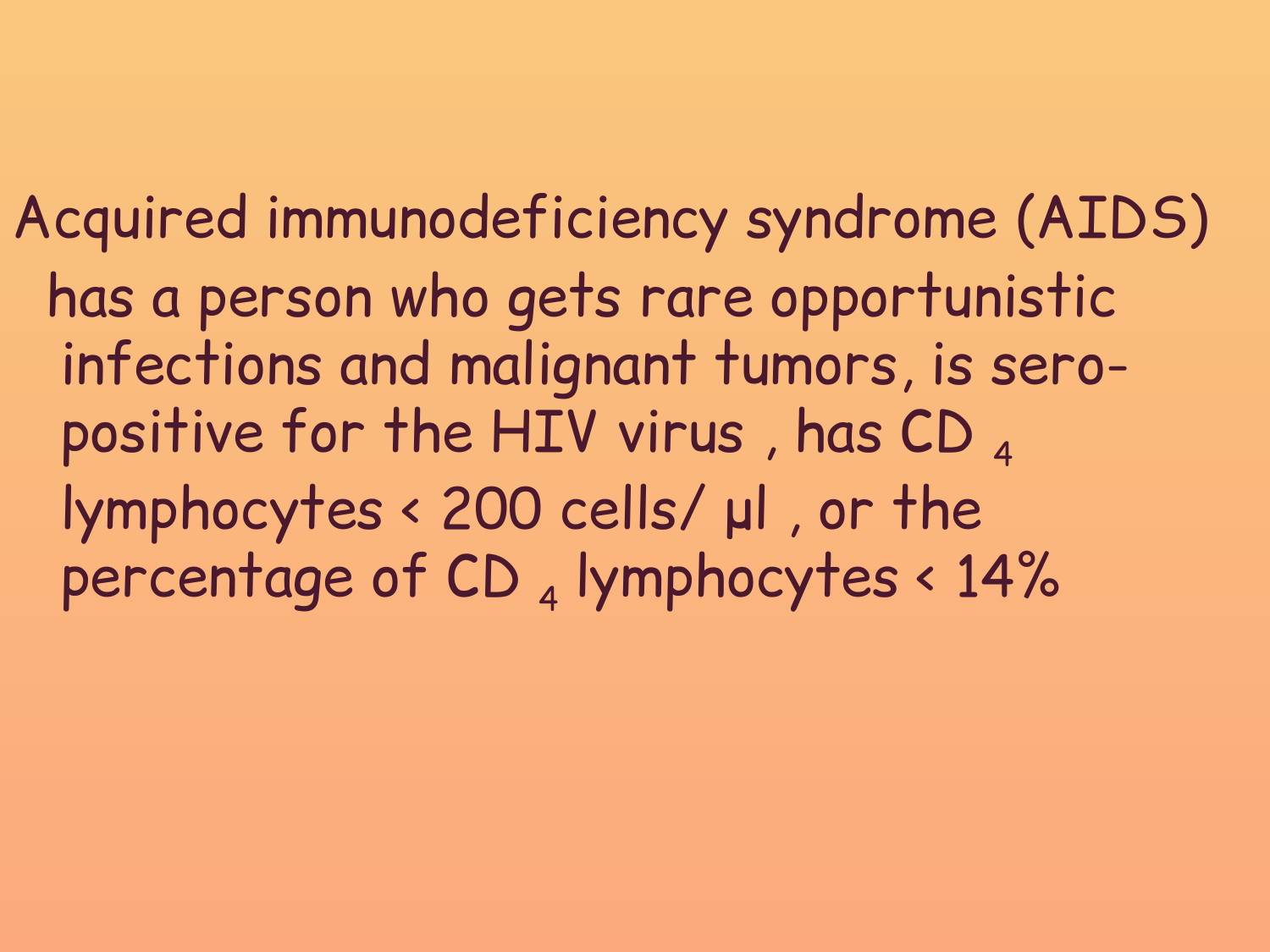

Acquired immunodeficiency syndrome (AIDS)
  has a person who gets rare opportunistic infections and malignant tumors, is sero-positive for the HIV virus , has CD 4 lymphocytes < 200 cells/ μl , or the percentage of CD 4 lymphocytes < 14%
#